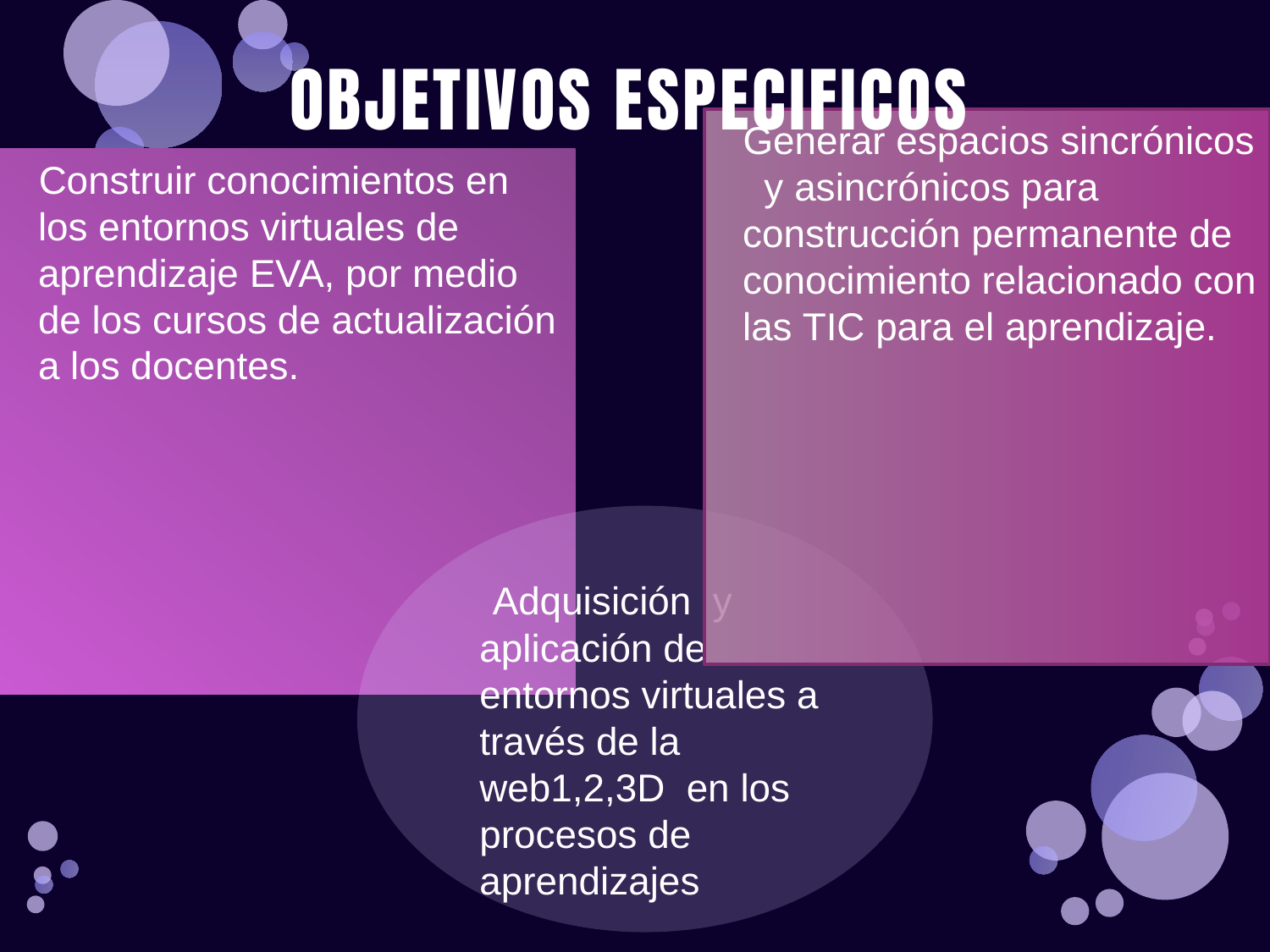

# OBJETIVOS ESPECIFICOS
   Generar espacios sincrónicos   y asincrónicos para construcción permanente de conocimiento relacionado con las TIC para el aprendizaje.

   Construir conocimientos en los entornos virtuales de aprendizaje EVA, por medio de los cursos de actualización  a los docentes.

    Adquisición  y aplicación de entornos virtuales a través de la web1,2,3D  en los procesos de aprendizajes